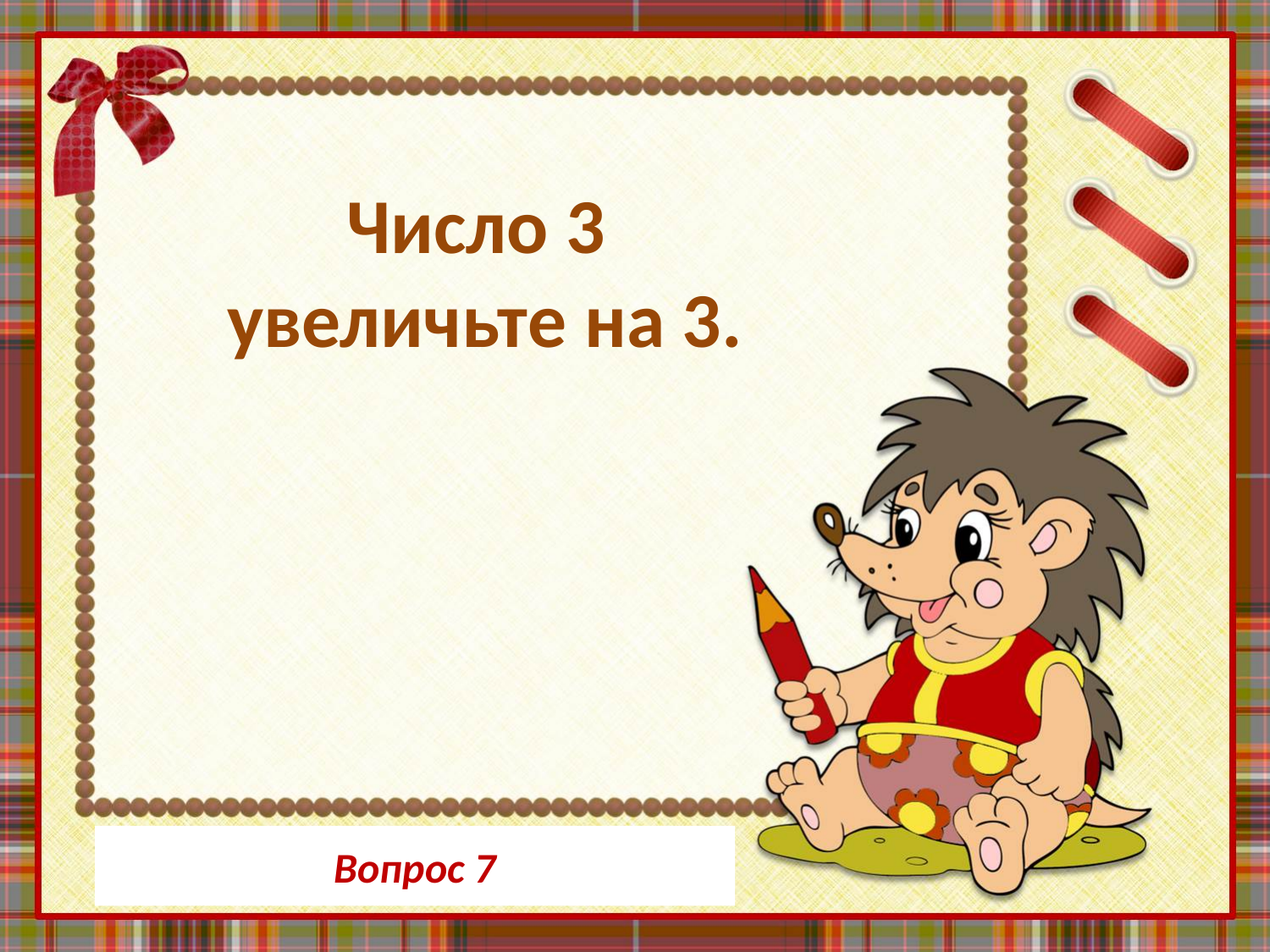

Число 3
увеличьте на 3.
Вопрос 7